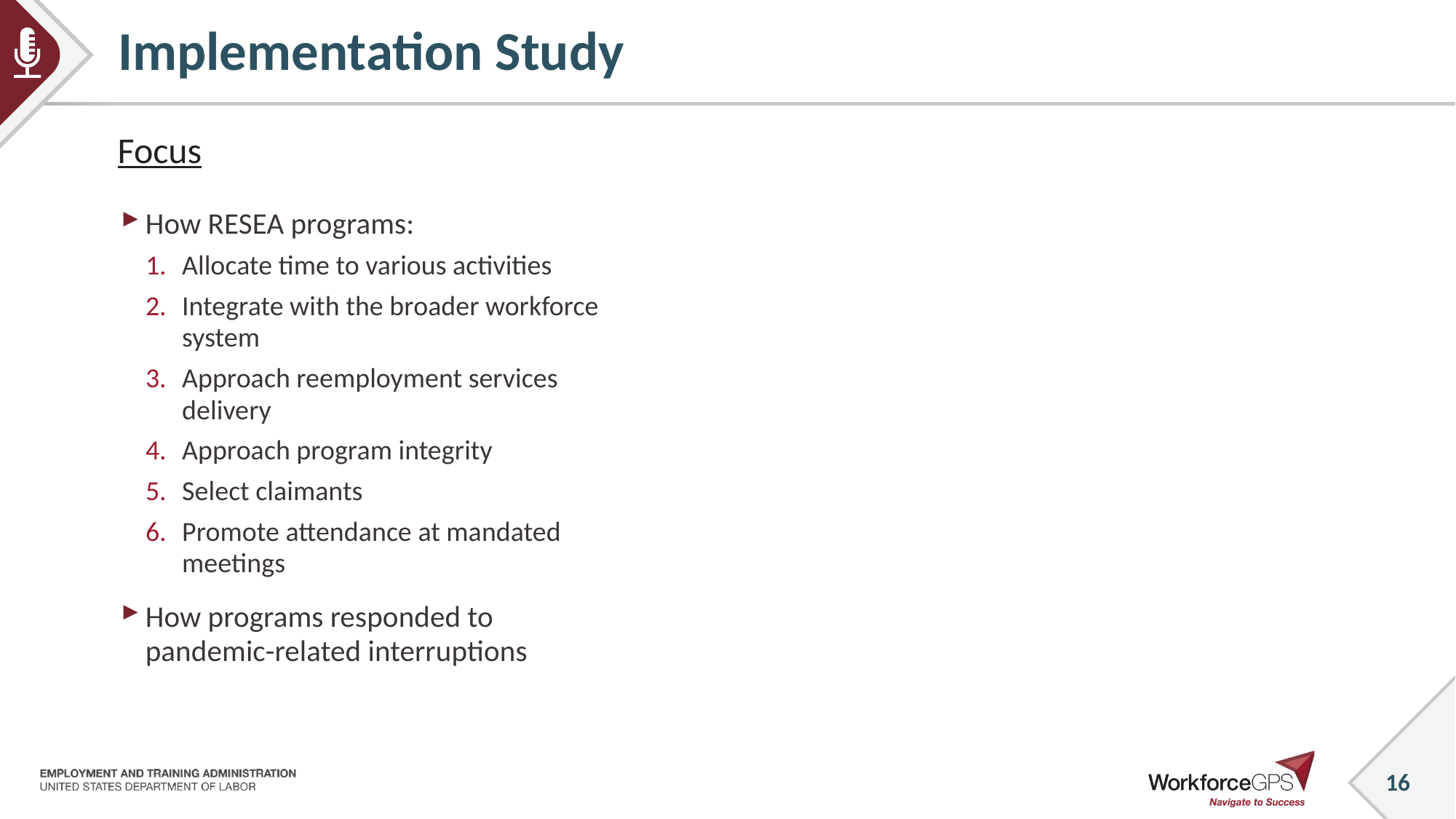

# Implementation Study
Focus
How RESEA programs:
Allocate time to various activities
Integrate with the broader workforce system
Approach reemployment services delivery
Approach program integrity
Select claimants
Promote attendance at mandated meetings
How programs responded to pandemic-related interruptions

16